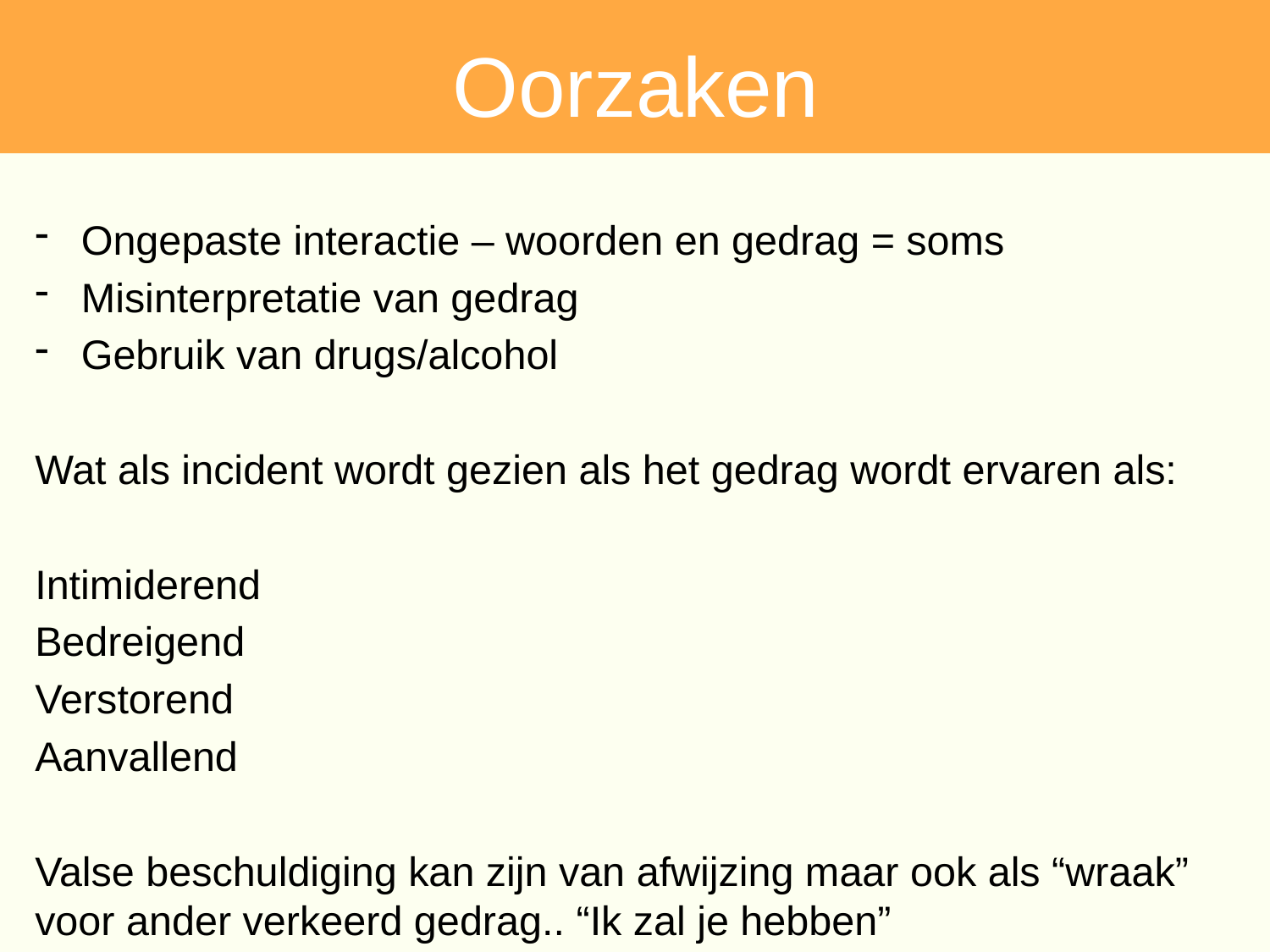

# Oorzaken
Ongepaste interactie – woorden en gedrag = soms
Misinterpretatie van gedrag
Gebruik van drugs/alcohol

Wat als incident wordt gezien als het gedrag wordt ervaren als:

Intimiderend
Bedreigend
Verstorend
Aanvallend

Valse beschuldiging kan zijn van afwijzing maar ook als “wraak” voor ander verkeerd gedrag.. “Ik zal je hebben”